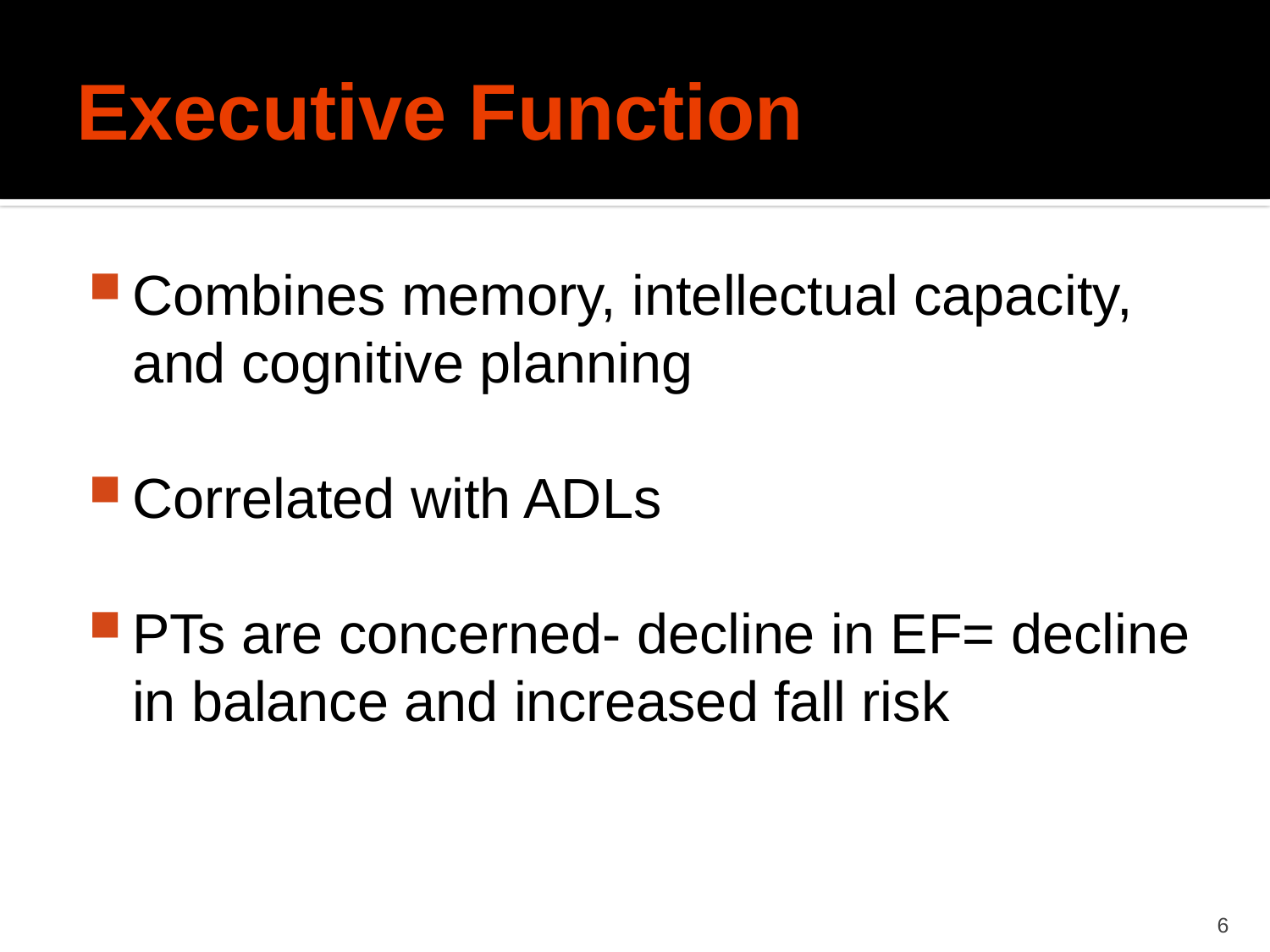

# Executive Function
Combines memory, intellectual capacity, and cognitive planning

Correlated with ADLs

PTs are concerned- decline in EF= decline in balance and increased fall risk
6